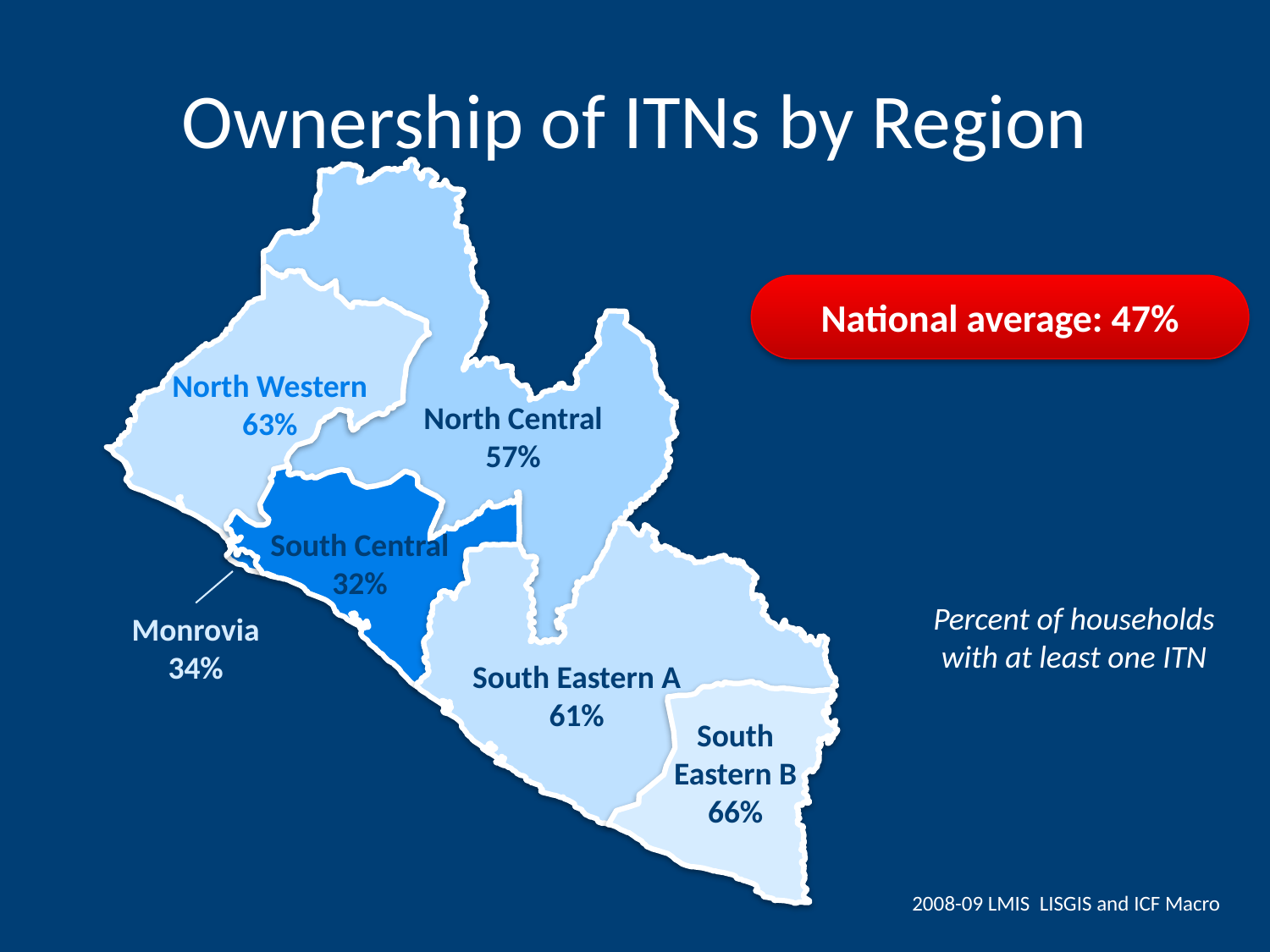

# Ownership of ITNs by Region

National average: 47%
North Western
63%
North Central
57%
South Central
32%
Percent of households with at least one ITN
Monrovia
34%
South Eastern A
61%
South Eastern B
66%
2008-09 LMIS  LISGIS and ICF Macro